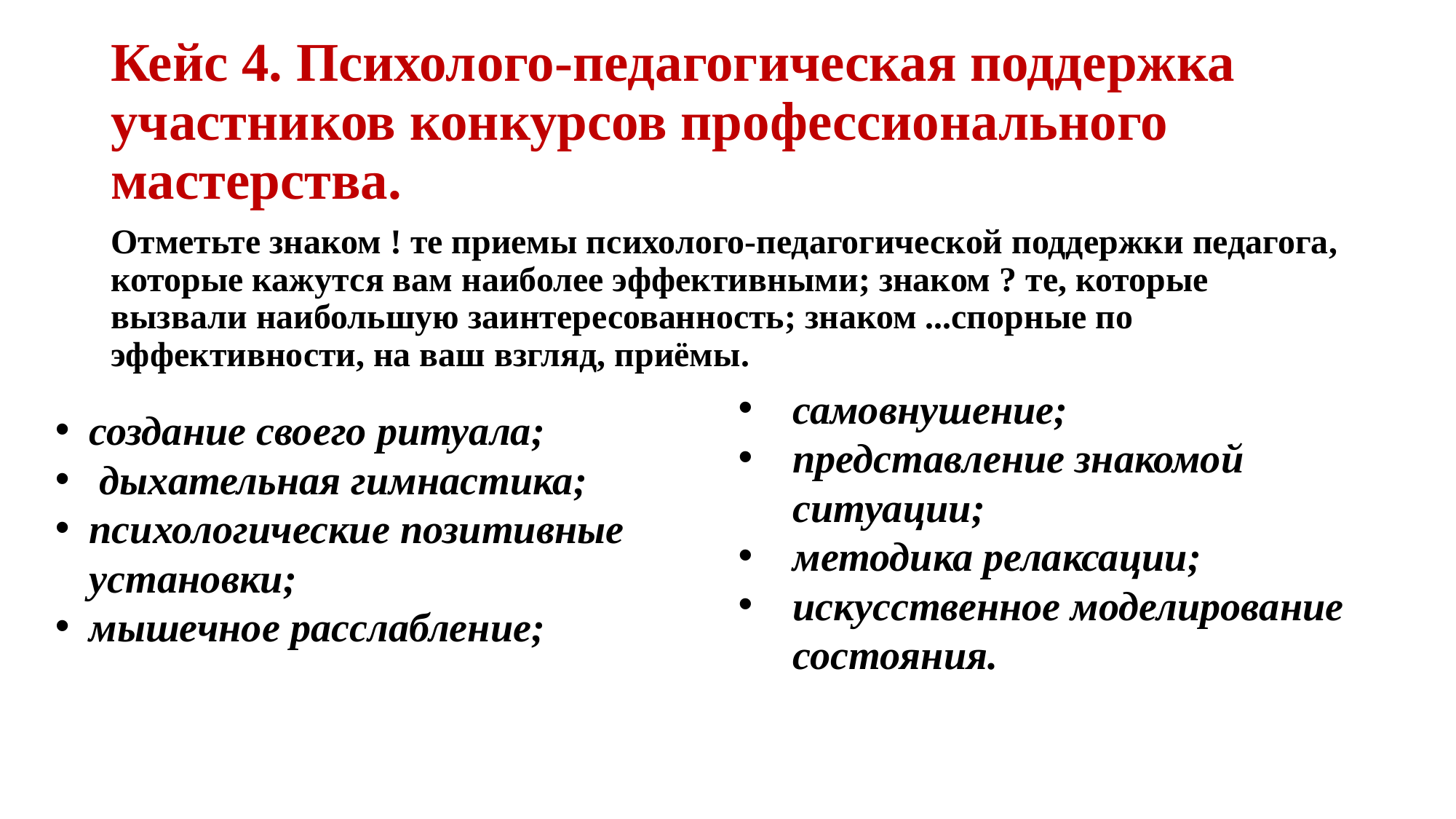

# Кейс 4. Психолого-педагогическая поддержка участников конкурсов профессионального мастерства.
Отметьте знаком ! те приемы психолого-педагогической поддержки педагога, которые кажутся вам наиболее эффективными; знаком ? те, которые вызвали наибольшую заинтересованность; знаком ...спорные по эффективности, на ваш взгляд, приёмы.

самовнушение;
представление знакомой ситуации;
методика релаксации;
искусственное моделирование состояния.
создание своего ритуала;
 дыхательная гимнастика;
психологические позитивные установки;
мышечное расслабление;